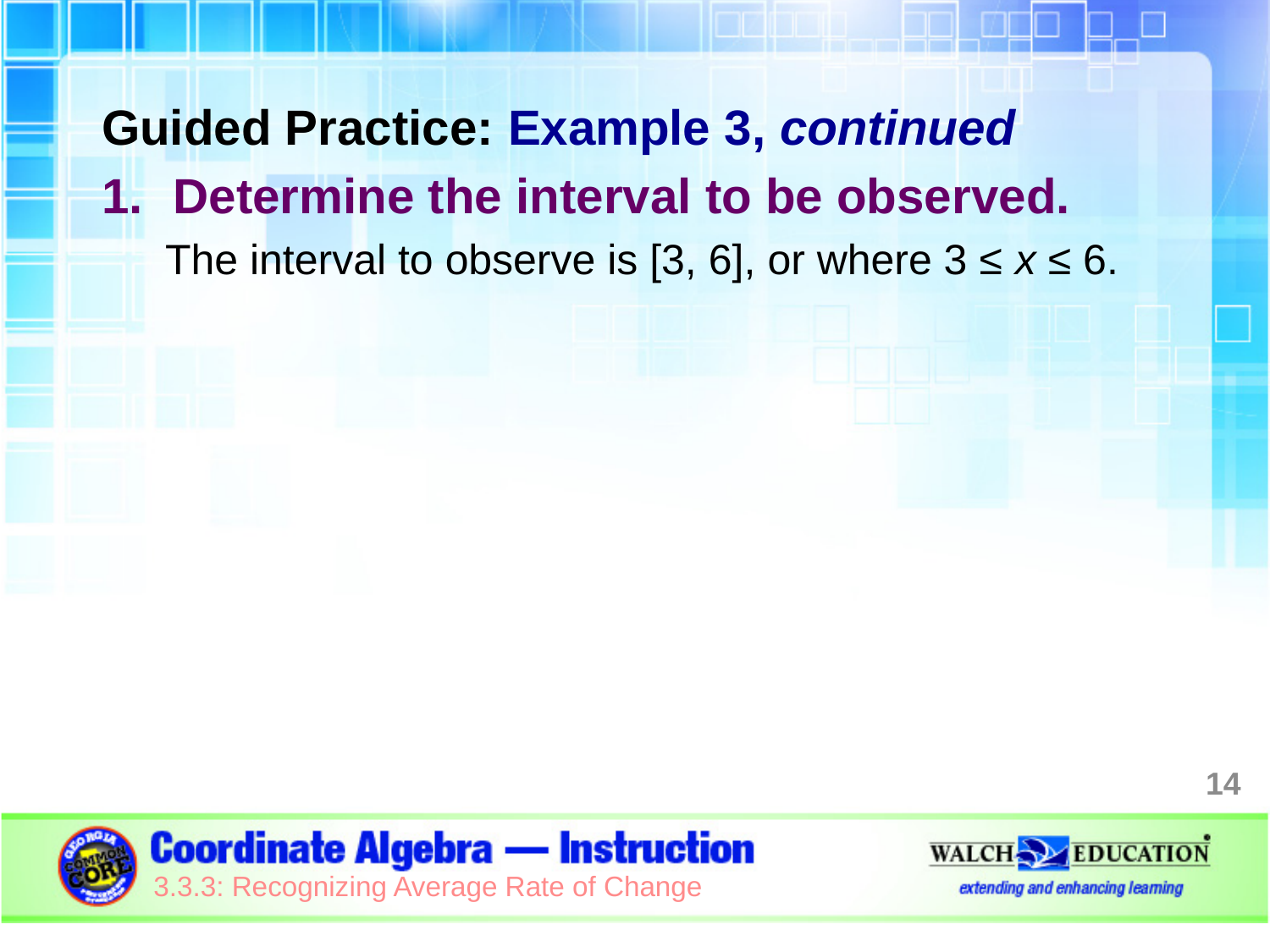

Guided Practice: Example 3, continued
Determine the interval to be observed.
The interval to observe is [3, 6], or where 3 ≤ x ≤ 6.

14
3.3.3: Recognizing Average Rate of Change